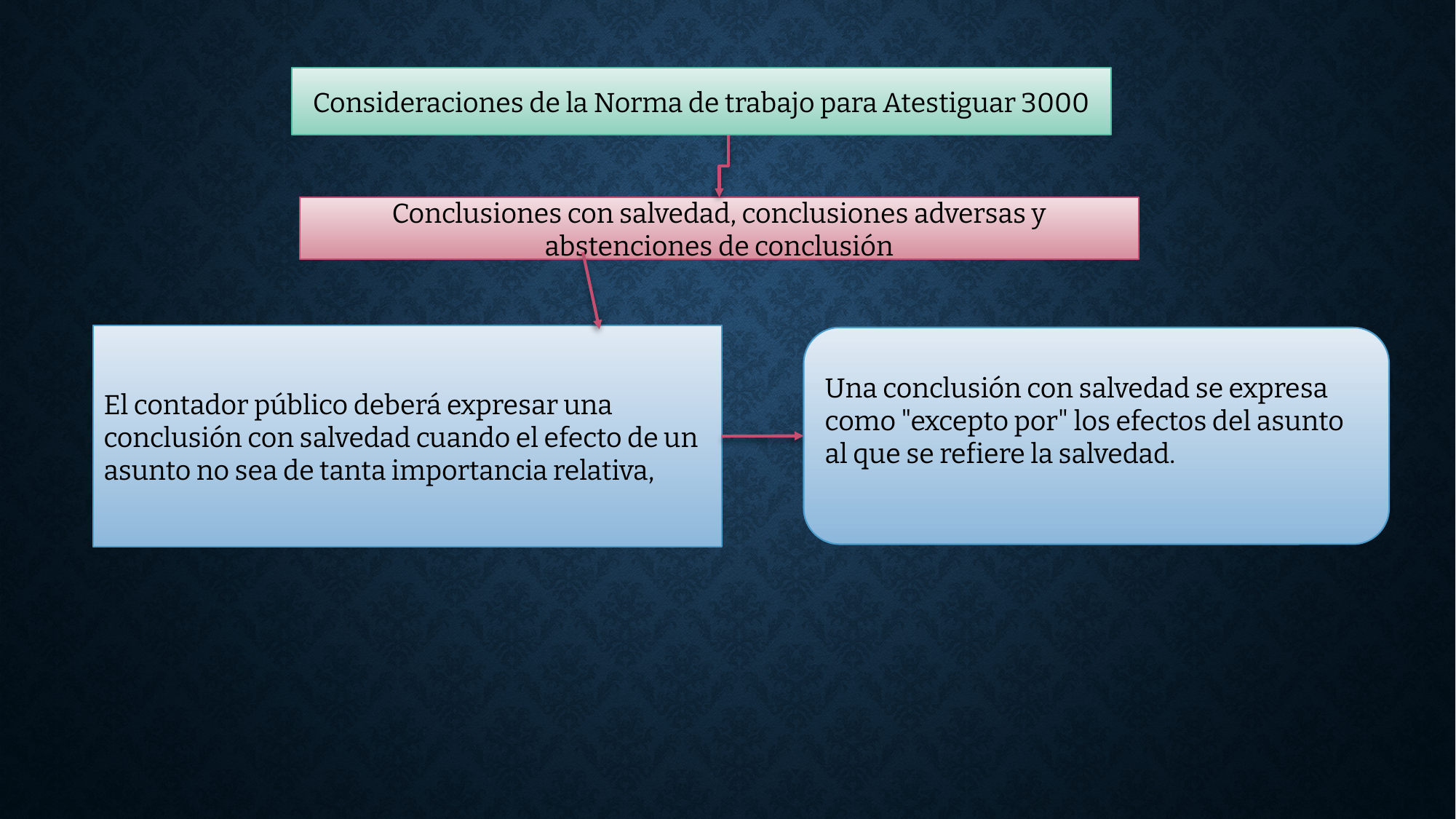

Consideraciones de la Norma de trabajo para Atestiguar 3000
Conclusiones con salvedad, conclusiones adversas y abstenciones de conclusión
El contador público deberá expresar una conclusión con salvedad cuando el efecto de un asunto no sea de tanta importancia relativa,
Una conclusión con salvedad se expresa como "excepto por" los efectos del asunto al que se refiere la salvedad.